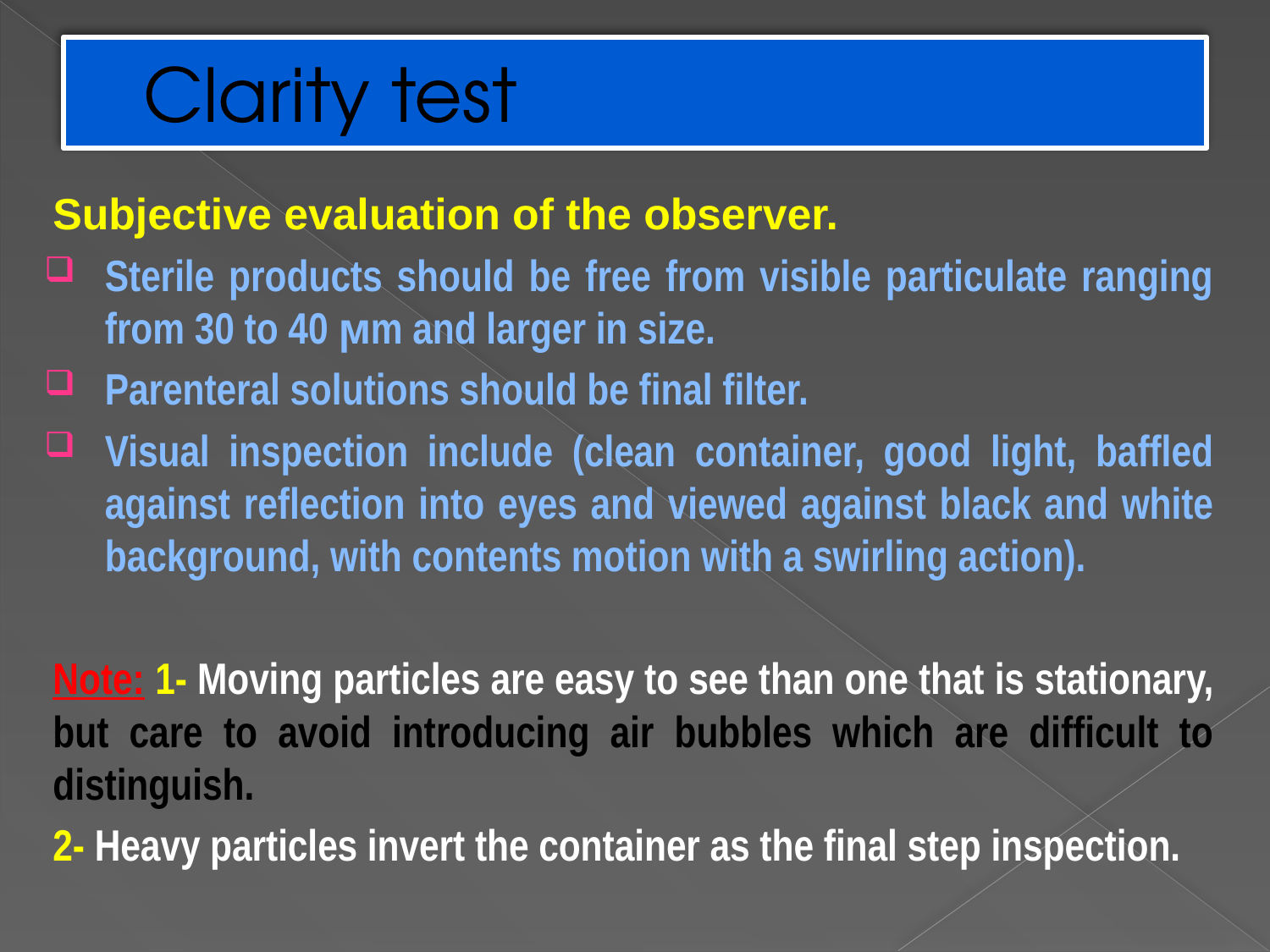

# Clarity test
Subjective evaluation of the observer.
Sterile products should be free from visible particulate ranging from 30 to 40 ϻm and larger in size.
Parenteral solutions should be final filter.
Visual inspection include (clean container, good light, baffled against reflection into eyes and viewed against black and white background, with contents motion with a swirling action).

Note: 1- Moving particles are easy to see than one that is stationary, but care to avoid introducing air bubbles which are difficult to distinguish.
2- Heavy particles invert the container as the final step inspection.